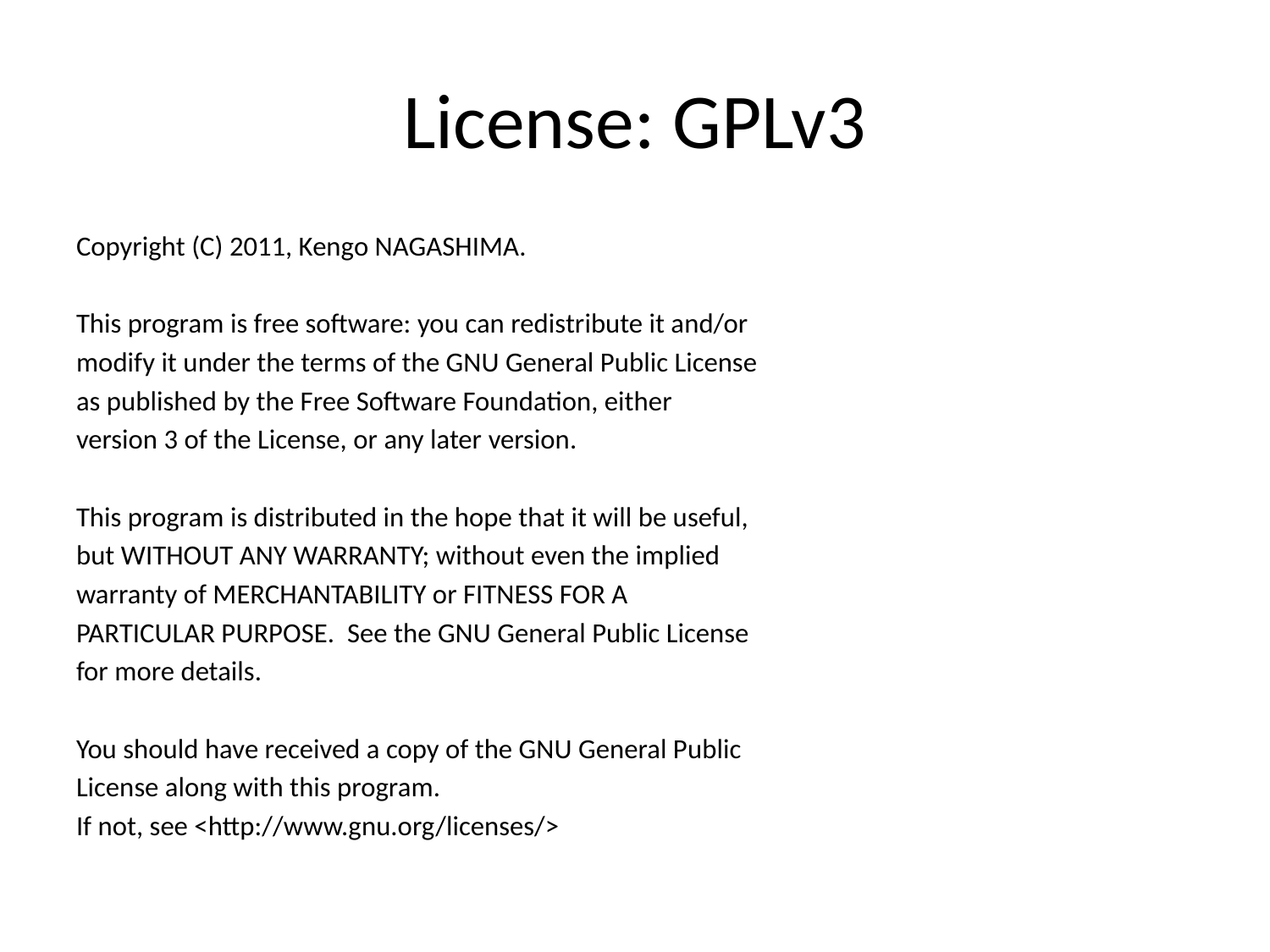

# License: GPLv3
Copyright (C) 2011, Kengo NAGASHIMA.

This program is free software: you can redistribute it and/or
modify it under the terms of the GNU General Public License
as published by the Free Software Foundation, either
version 3 of the License, or any later version.

This program is distributed in the hope that it will be useful,
but WITHOUT ANY WARRANTY; without even the implied
warranty of MERCHANTABILITY or FITNESS FOR A
PARTICULAR PURPOSE.  See the GNU General Public License
for more details.

You should have received a copy of the GNU General Public
License along with this program.
If not, see <http://www.gnu.org/licenses/>